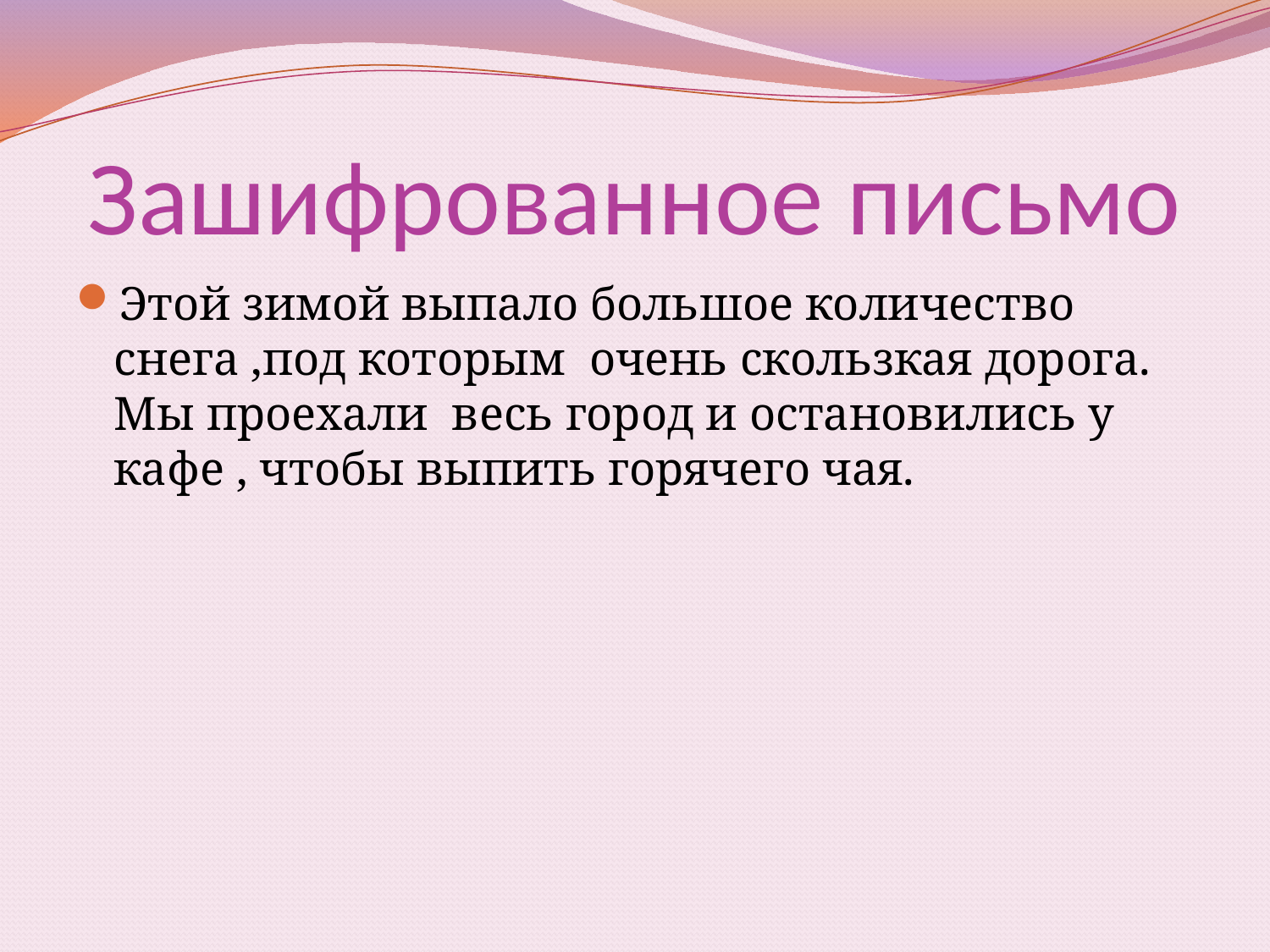

# Зашифрованное письмо
Этой зимой выпало большое количество снега ,под которым  очень скользкая дорога. Мы проехали  весь город и остановились у кафе , чтобы выпить горячего чая.